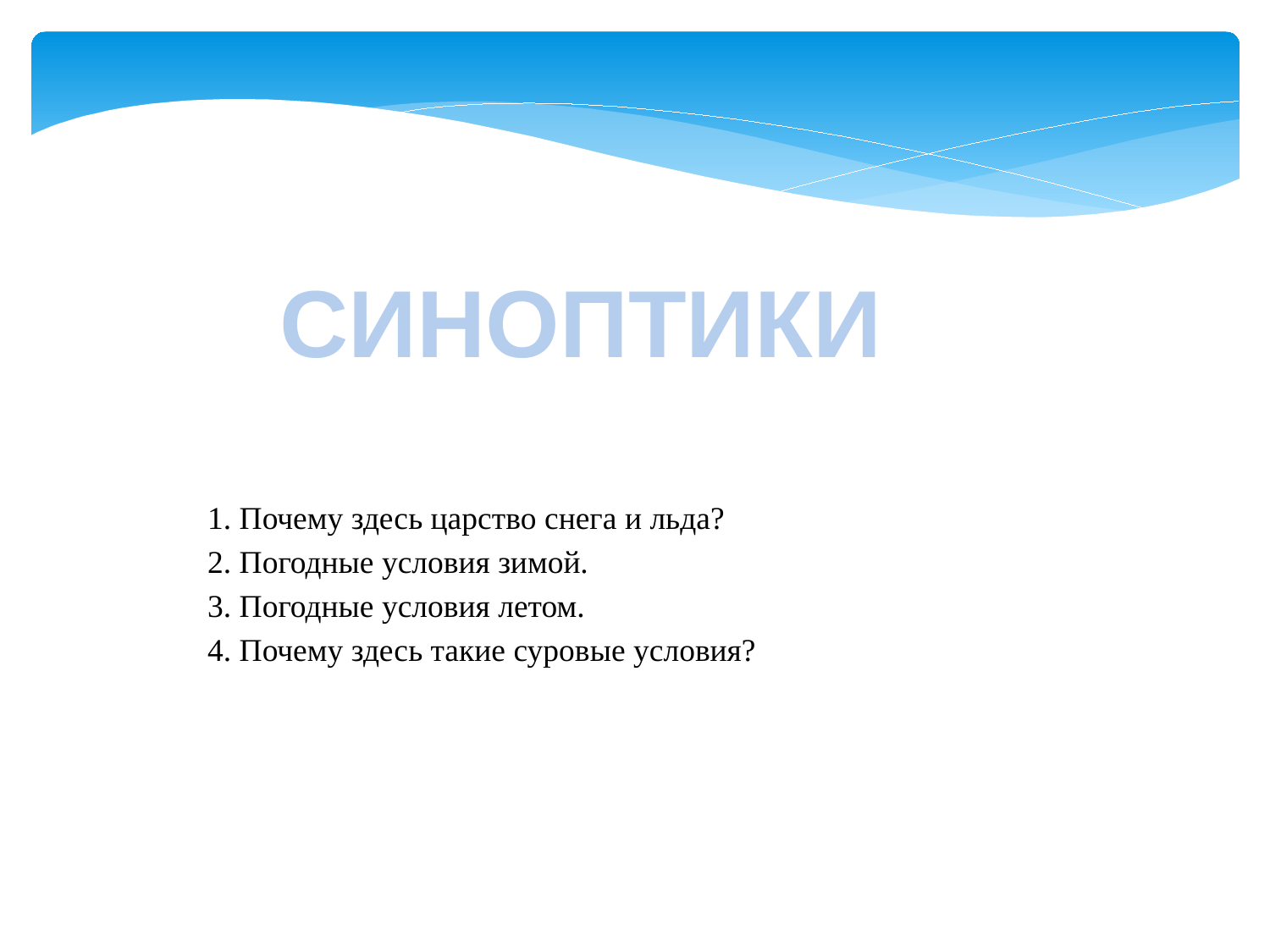

СИНОПТИКИ
1. Почему здесь царство снега и льда?
2. Погодные условия зимой.
3. Погодные условия летом.
4. Почему здесь такие суровые условия?